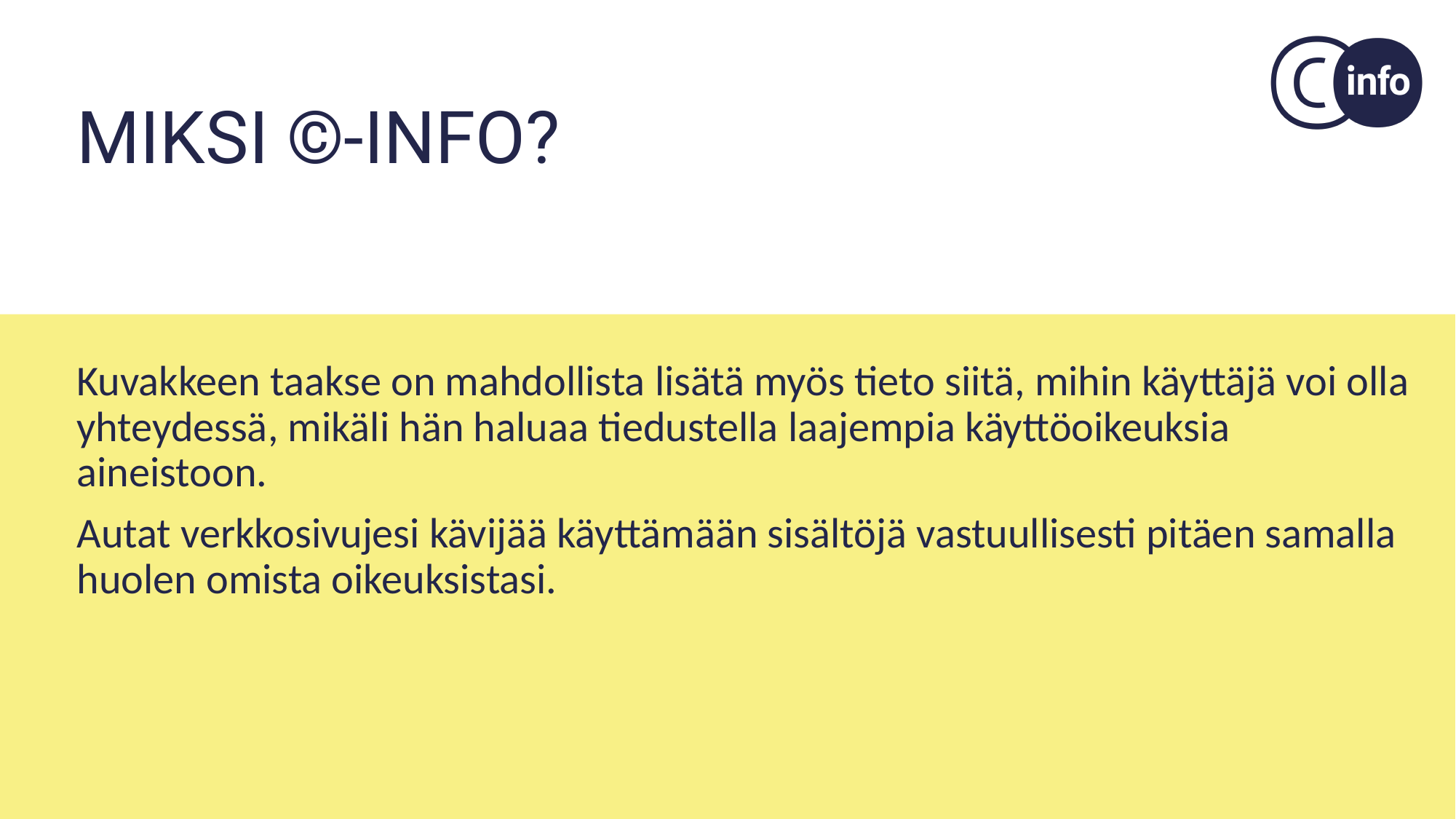

MIKSI ©-INFO?
Kuvakkeen taakse on mahdollista lisätä myös tieto siitä, mihin käyttäjä voi olla yhteydessä, mikäli hän haluaa tiedustella laajempia käyttöoikeuksia aineistoon.
Autat verkkosivujesi kävijää käyttämään sisältöjä vastuullisesti pitäen samalla huolen omista oikeuksistasi.